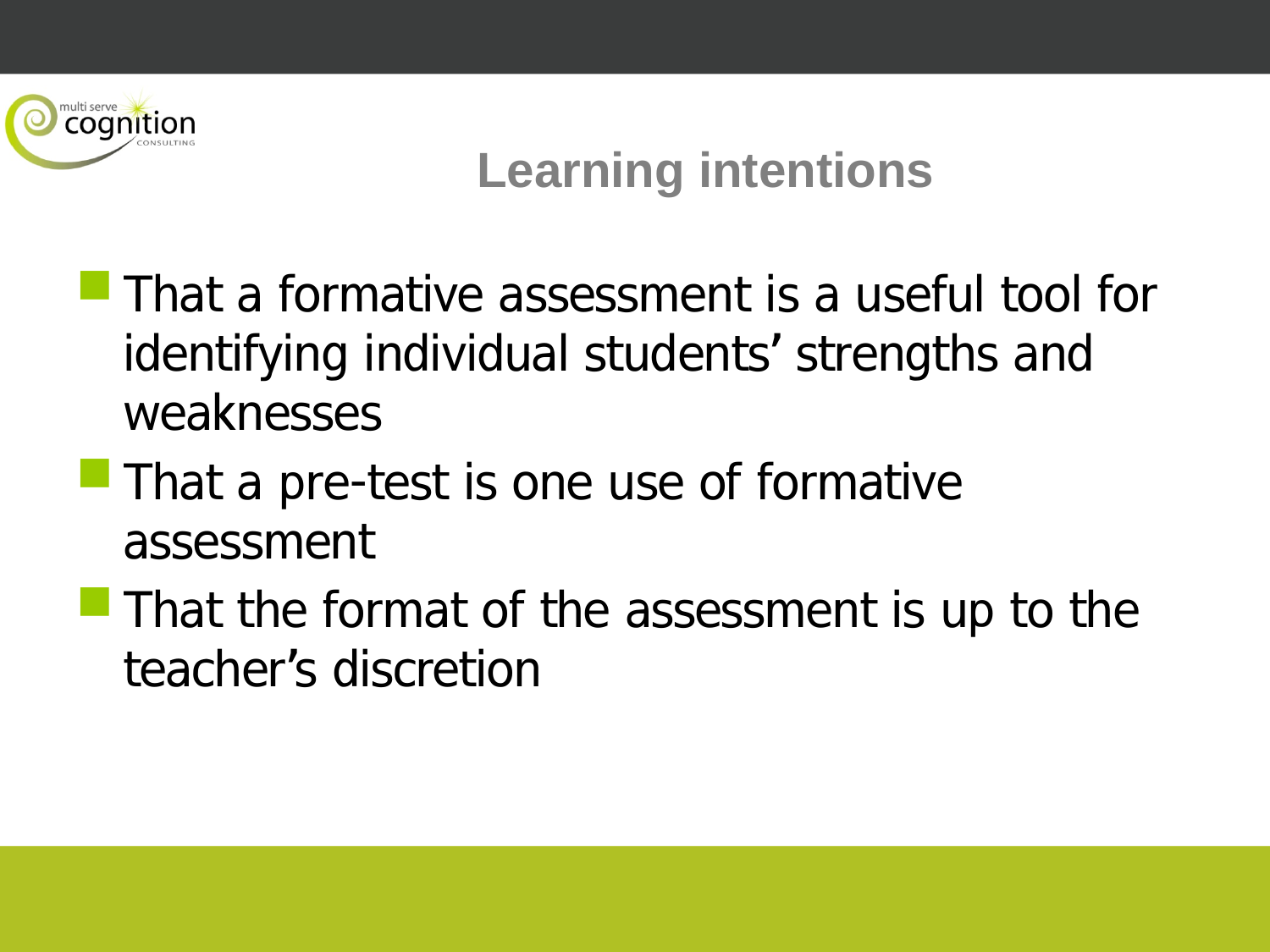

# Learning intentions
That a formative assessment is a useful tool for identifying individual students’ strengths and weaknesses
That a pre-test is one use of formative assessment
That the format of the assessment is up to the teacher’s discretion